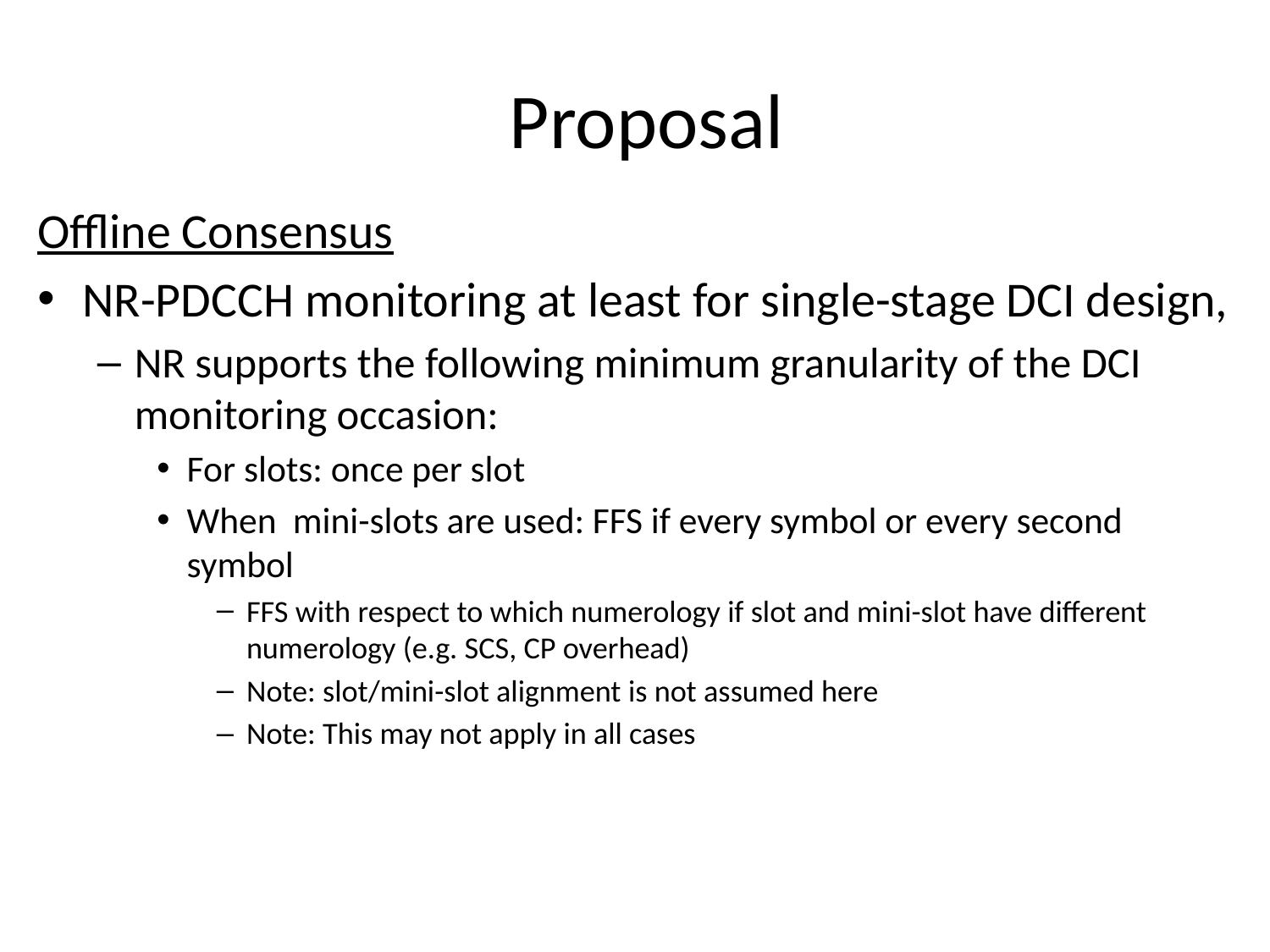

# Proposal
Offline Consensus
NR-PDCCH monitoring at least for single-stage DCI design,
NR supports the following minimum granularity of the DCI monitoring occasion:
For slots: once per slot
When  mini-slots are used: FFS if every symbol or every second symbol
FFS with respect to which numerology if slot and mini-slot have different numerology (e.g. SCS, CP overhead)
Note: slot/mini-slot alignment is not assumed here
Note: This may not apply in all cases